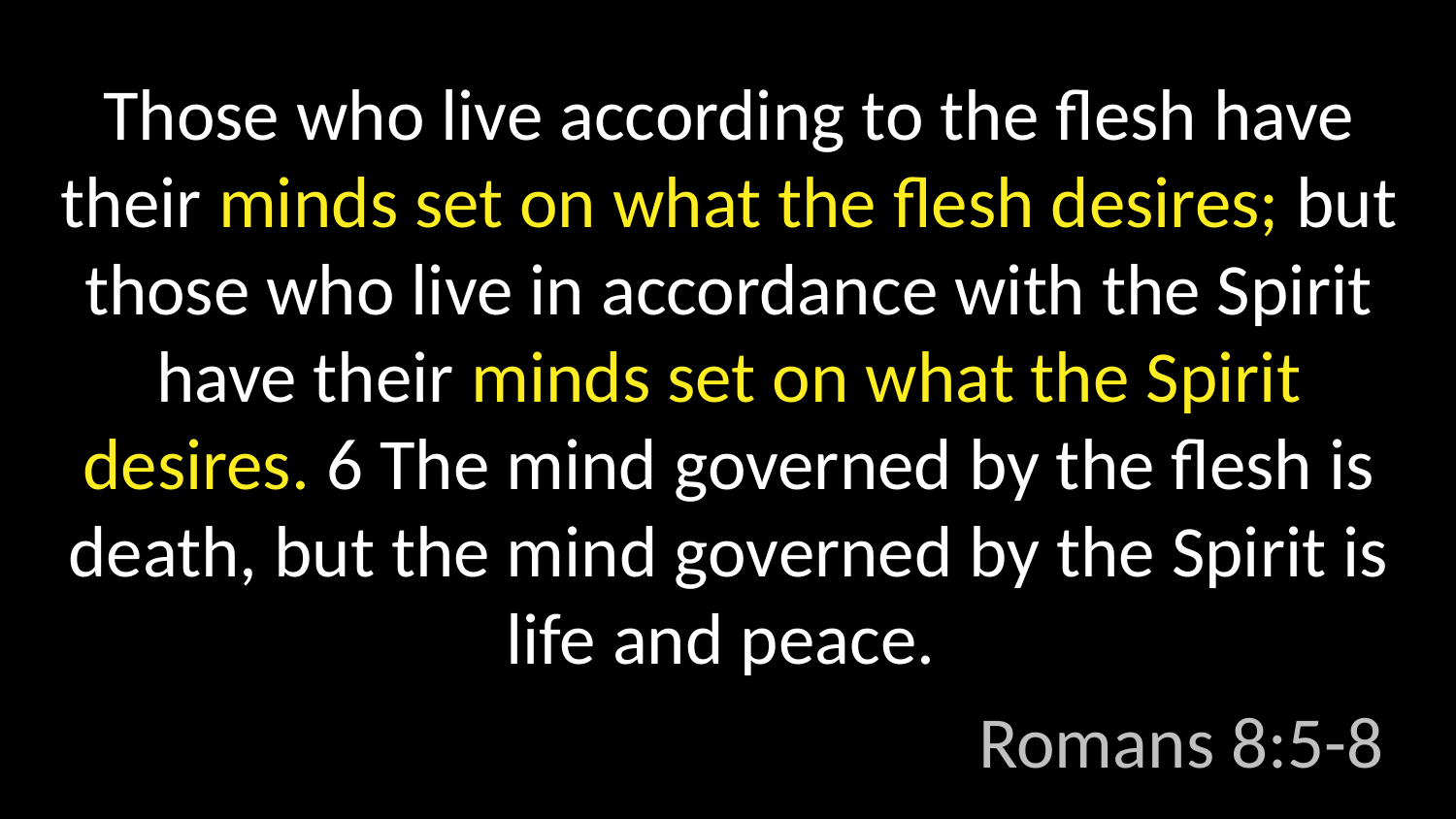

Those who live according to the flesh have their minds set on what the flesh desires; but those who live in accordance with the Spirit have their minds set on what the Spirit desires. 6 The mind governed by the flesh is death, but the mind governed by the Spirit is life and peace.
Romans 8:5-8